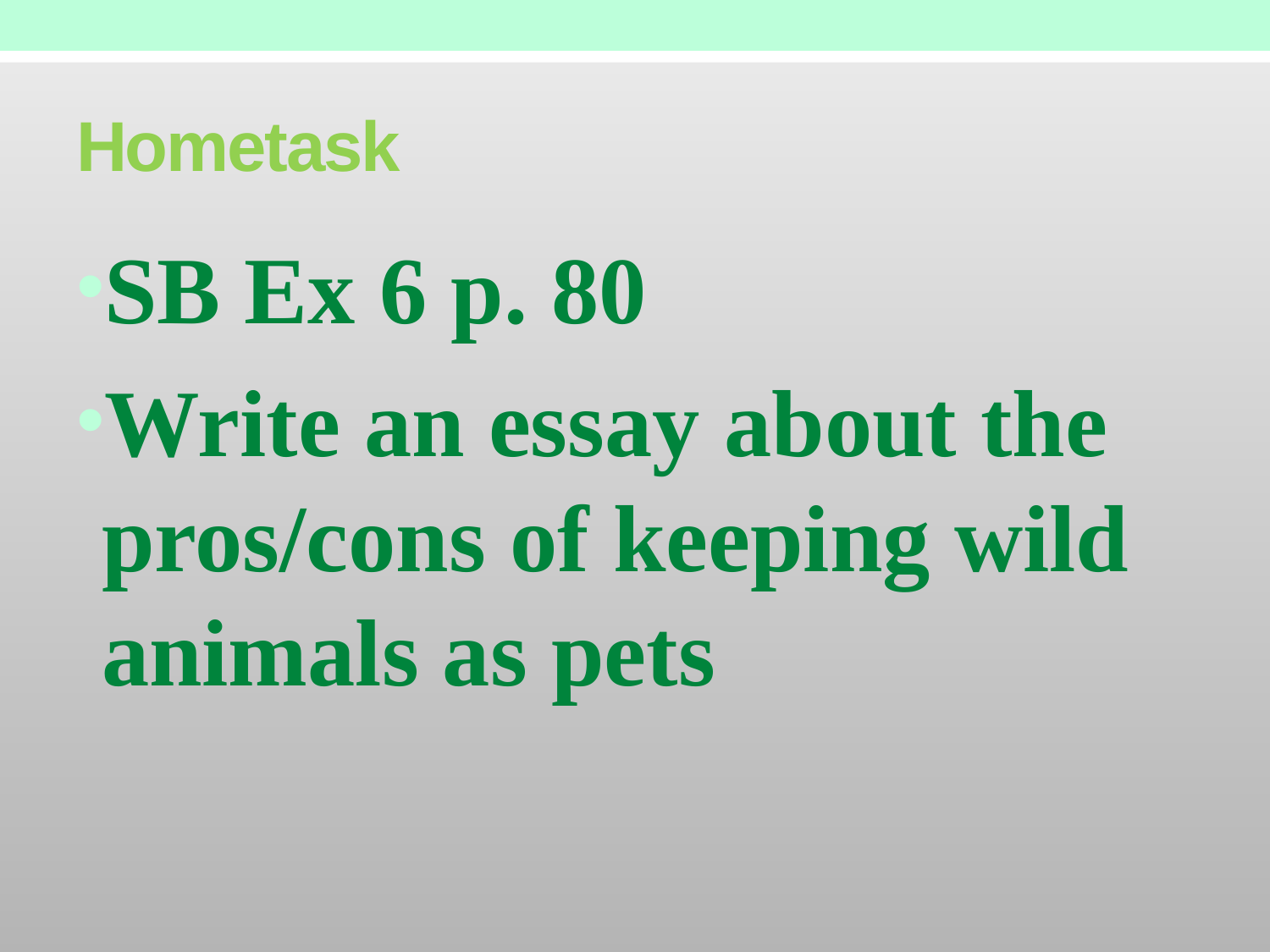

# Hometask
SB Ex 6 p. 80
Write an essay about the pros/cons of keeping wild animals as pets